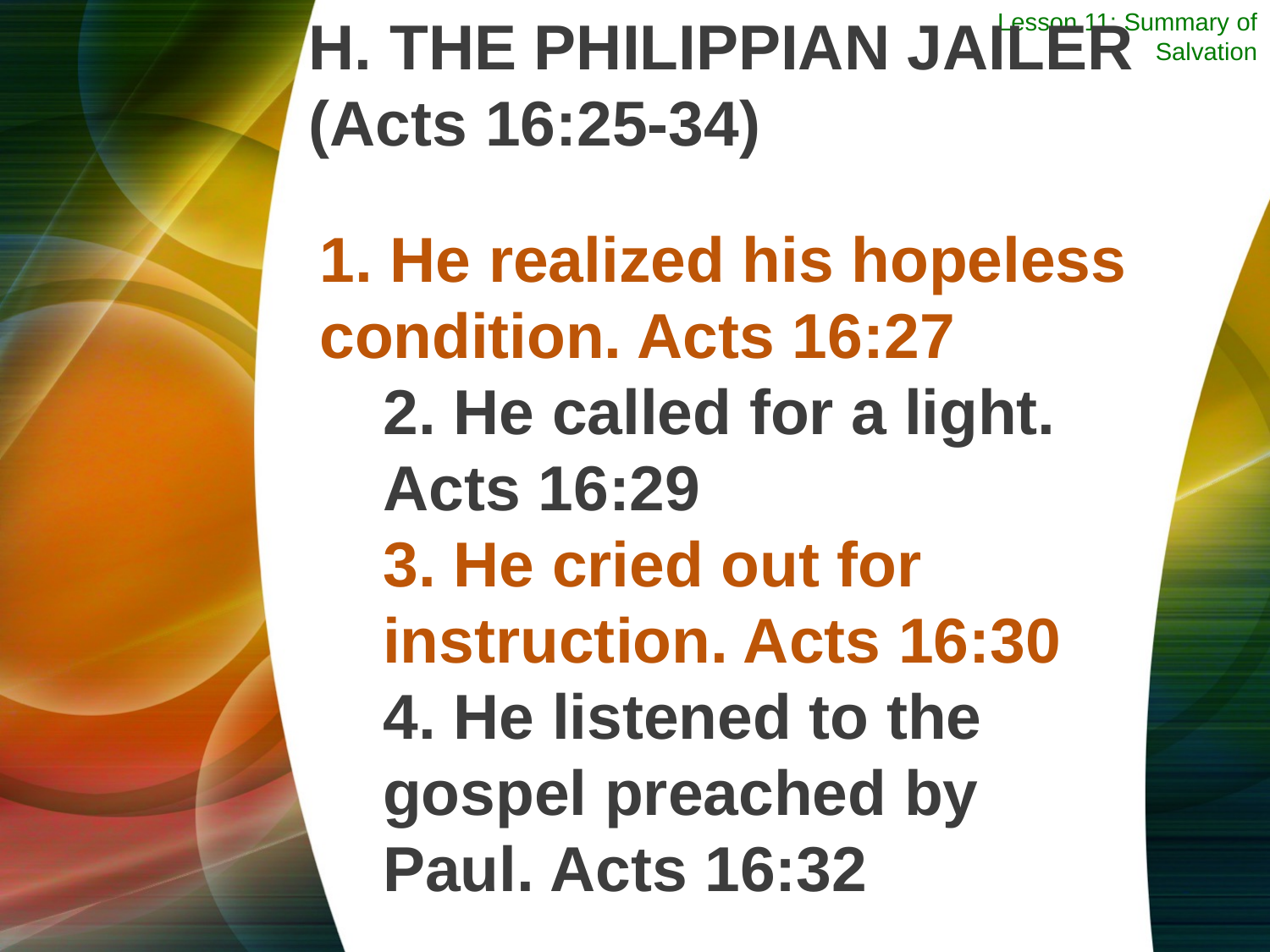

H. THE PHILIPPIAN JAILER (Acts 16:25-34)
Lesson 11: Summary of Salvation
1. He realized his hopeless condition. Acts 16:27
2. He called for a light. Acts 16:29
3. He cried out for instruction. Acts 16:30
4. He listened to the gospel preached by Paul. Acts 16:32